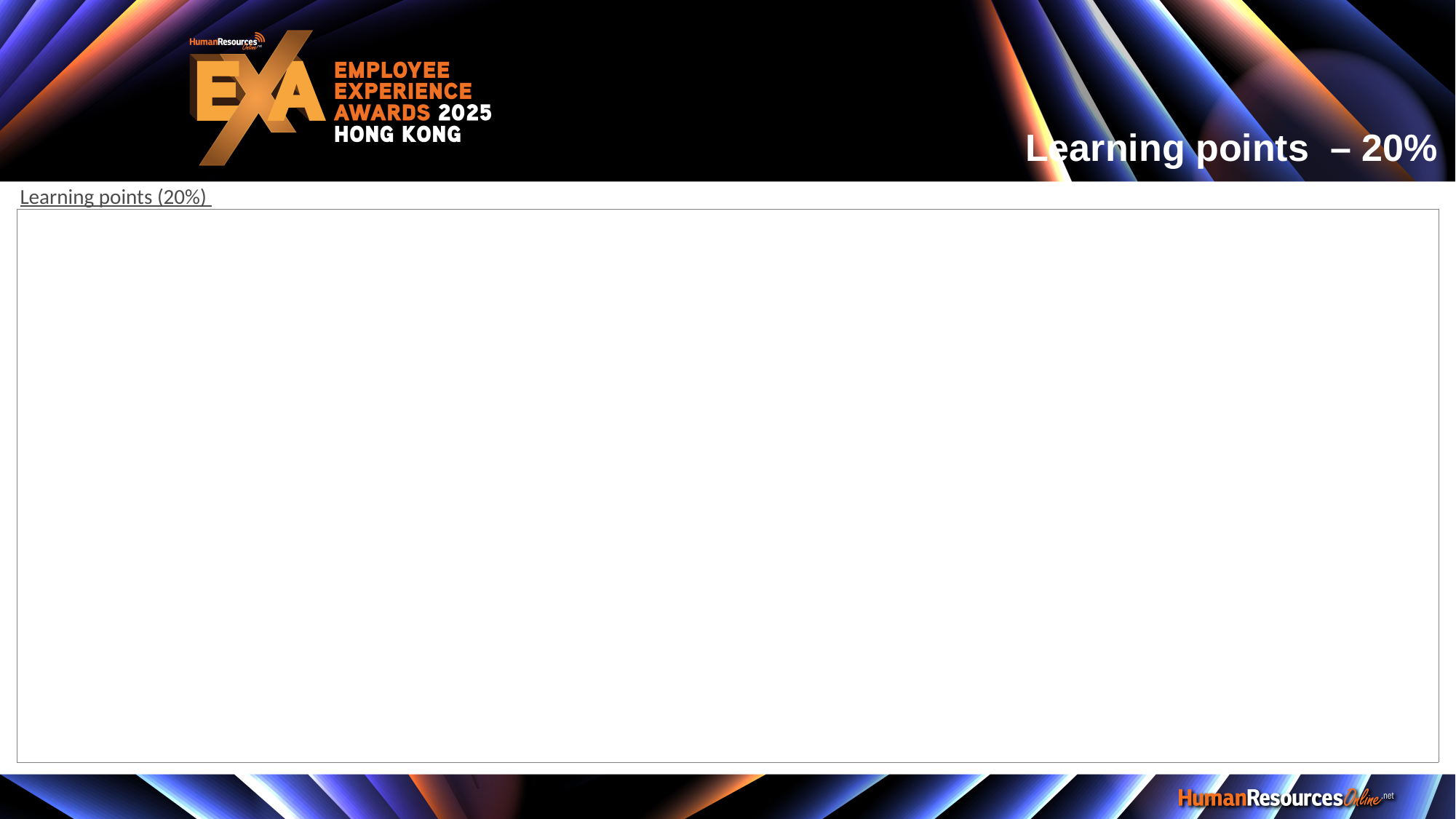

Learning points  – 20%
Learning points (20%)
|  |
| --- |